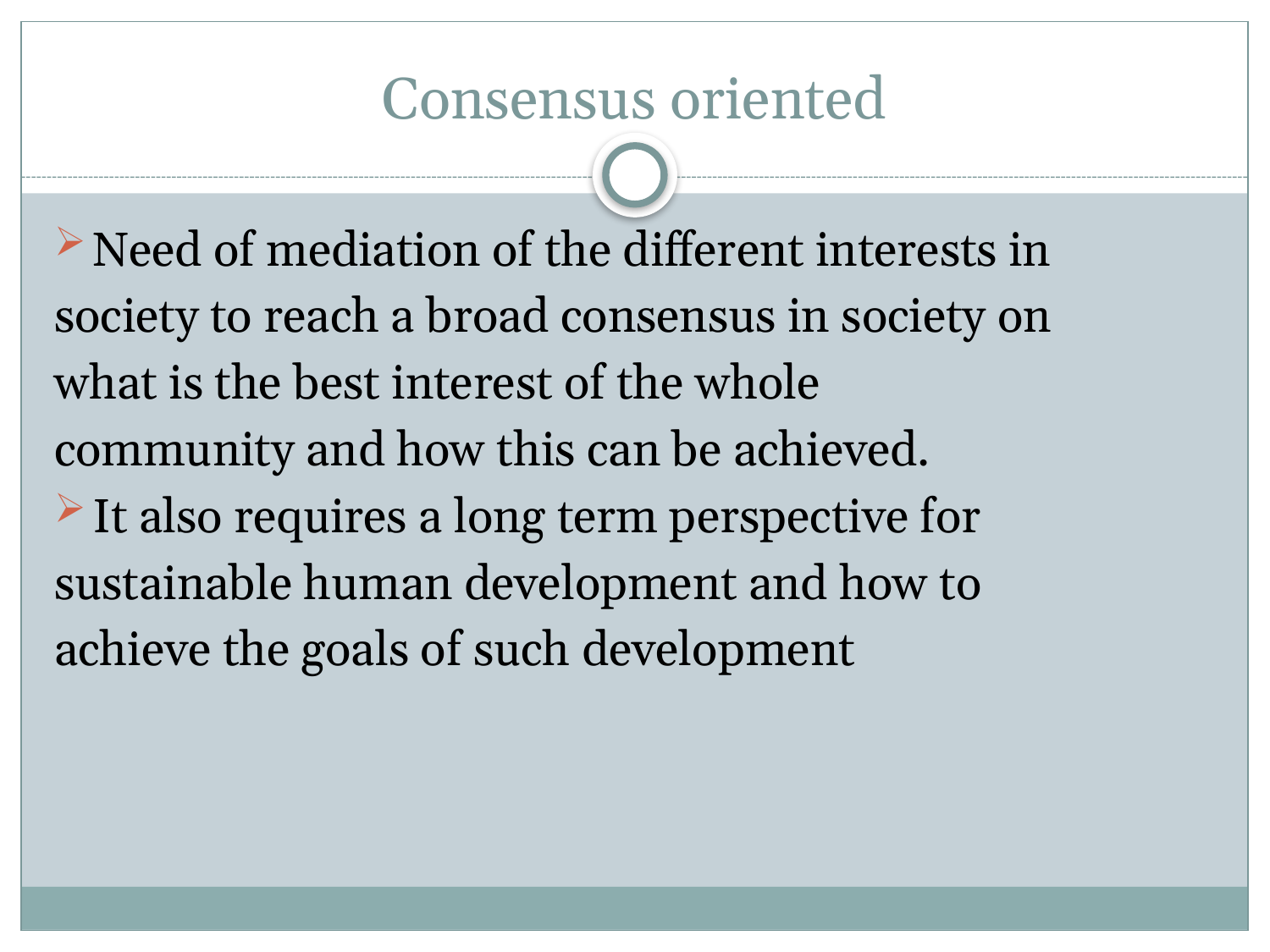

# Consensus oriented
Need of mediation of the different interests in
society to reach a broad consensus in society on
what is the best interest of the whole
community and how this can be achieved.
It also requires a long term perspective for
sustainable human development and how to
achieve the goals of such development